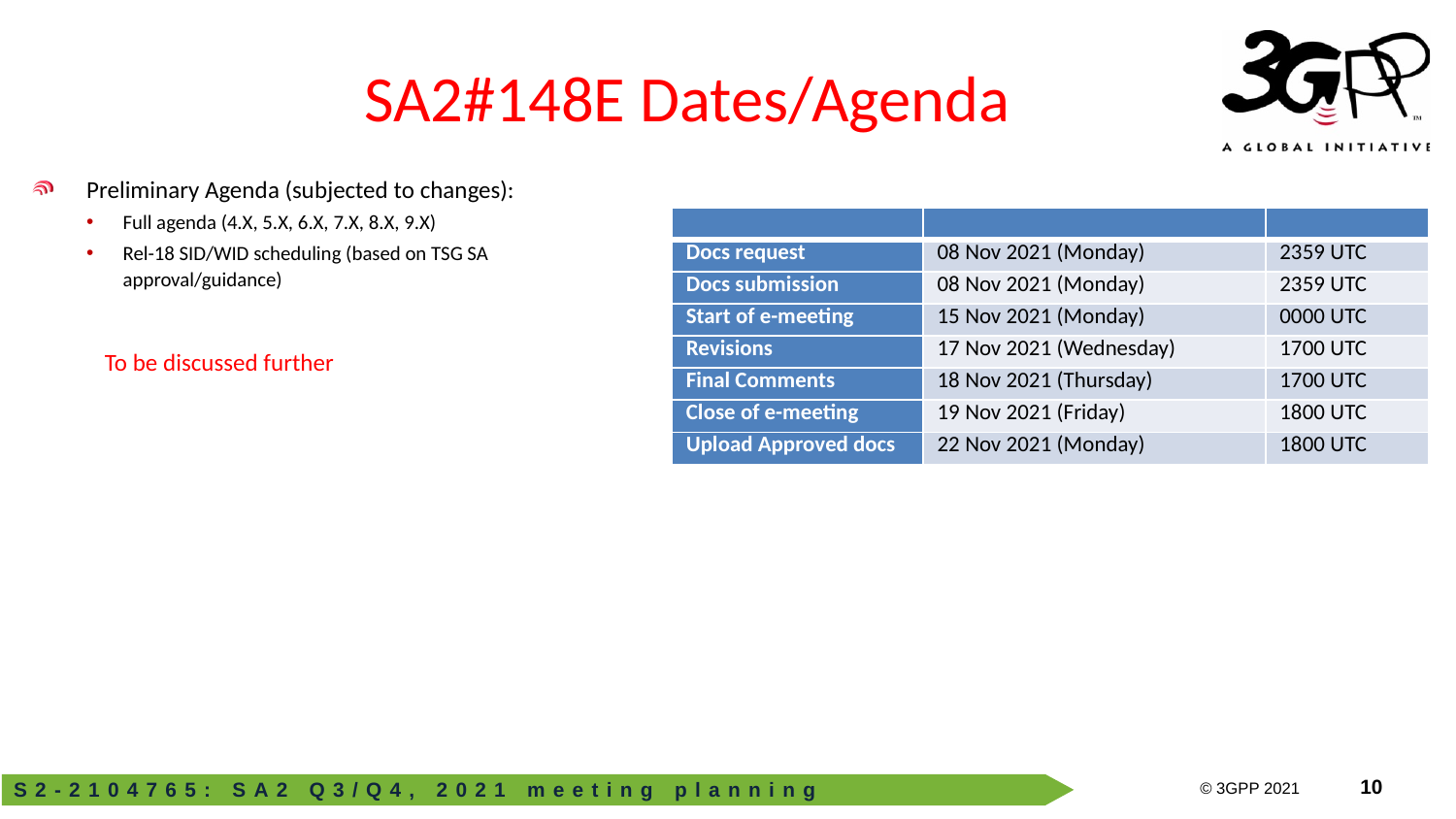

# SA2#148E Dates/Agenda
Preliminary Agenda (subjected to changes):
Full agenda (4.X, 5.X, 6.X, 7.X, 8.X, 9.X)
Rel-18 SID/WID scheduling (based on TSG SA approval/guidance)

To be discussed further

|  |  |  |
| --- | --- | --- |
| Docs request | 08 Nov 2021 (Monday) | 2359 UTC |
| Docs submission | 08 Nov 2021 (Monday) | 2359 UTC |
| Start of e-meeting | 15 Nov 2021 (Monday) | 0000 UTC |
| Revisions | 17 Nov 2021 (Wednesday) | 1700 UTC |
| Final Comments | 18 Nov 2021 (Thursday) | 1700 UTC |
| Close of e-meeting | 19 Nov 2021 (Friday) | 1800 UTC |
| Upload Approved docs | 22 Nov 2021 (Monday) | 1800 UTC |